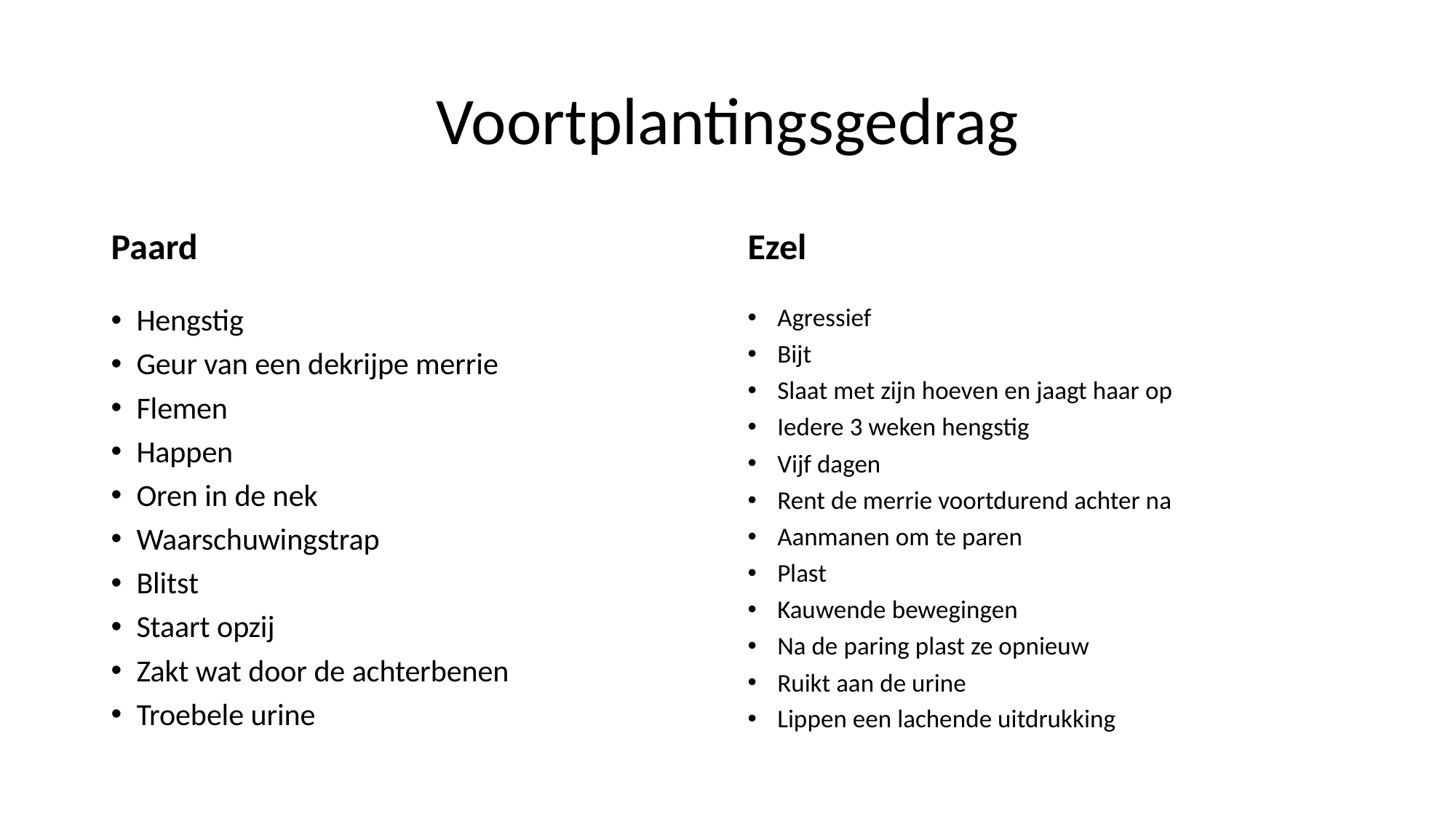

# Voortplantingsgedrag
Paard
Ezel
Hengstig
Geur van een dekrijpe merrie
Flemen
Happen
Oren in de nek
Waarschuwingstrap
Blitst
Staart opzij
Zakt wat door de achterbenen
Troebele urine

Agressief
Bijt
Slaat met zijn hoeven en jaagt haar op
Iedere 3 weken hengstig
Vijf dagen
Rent de merrie voortdurend achter na
Aanmanen om te paren
Plast
Kauwende bewegingen
Na de paring plast ze opnieuw
Ruikt aan de urine
Lippen een lachende uitdrukking